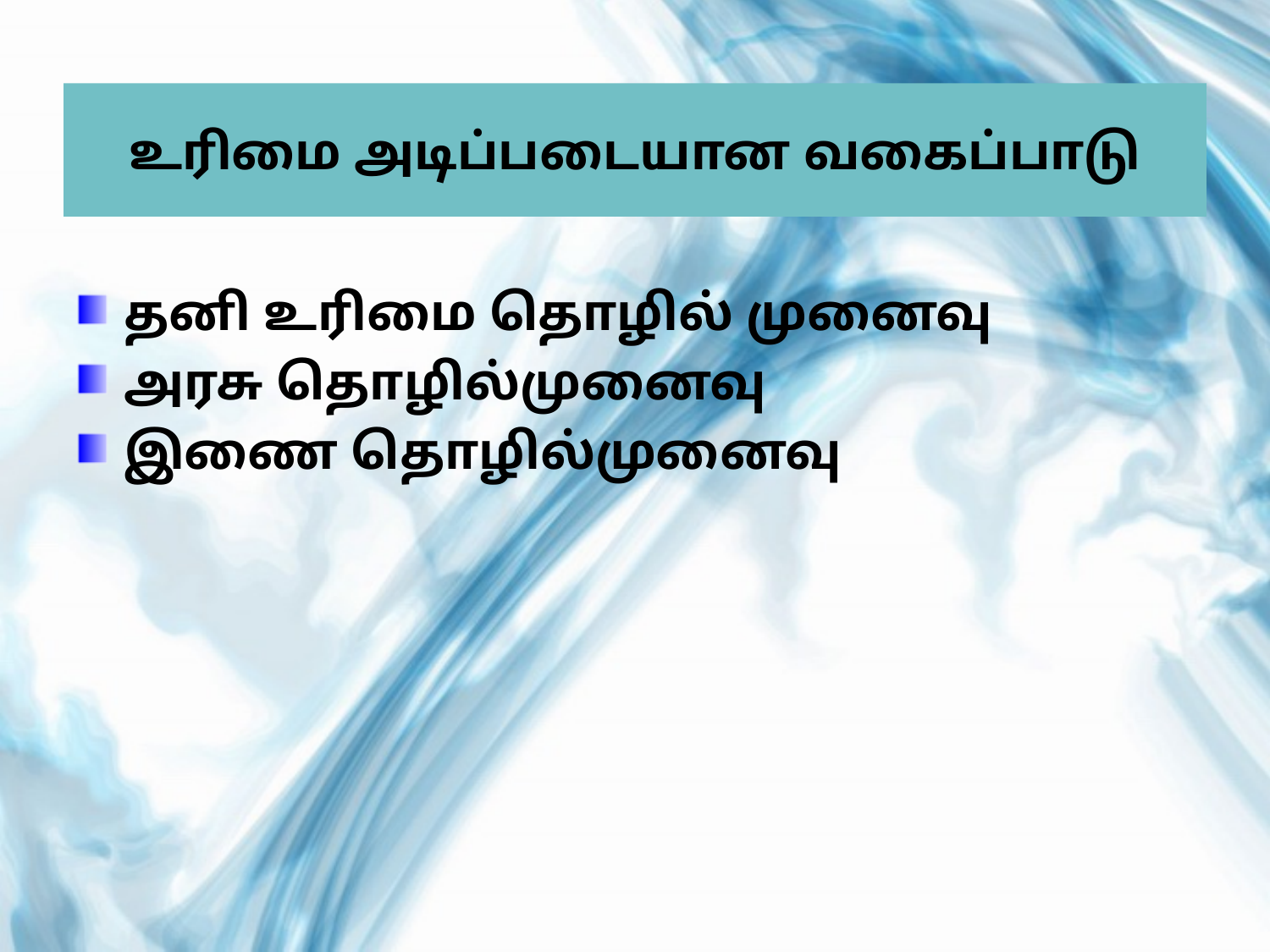

# உரிமை அடிப்படையான வகைப்பாடு
தனி உரிமை தொழில் முனைவு
அரசு தொழில்முனைவு
இணை தொழில்முனைவு